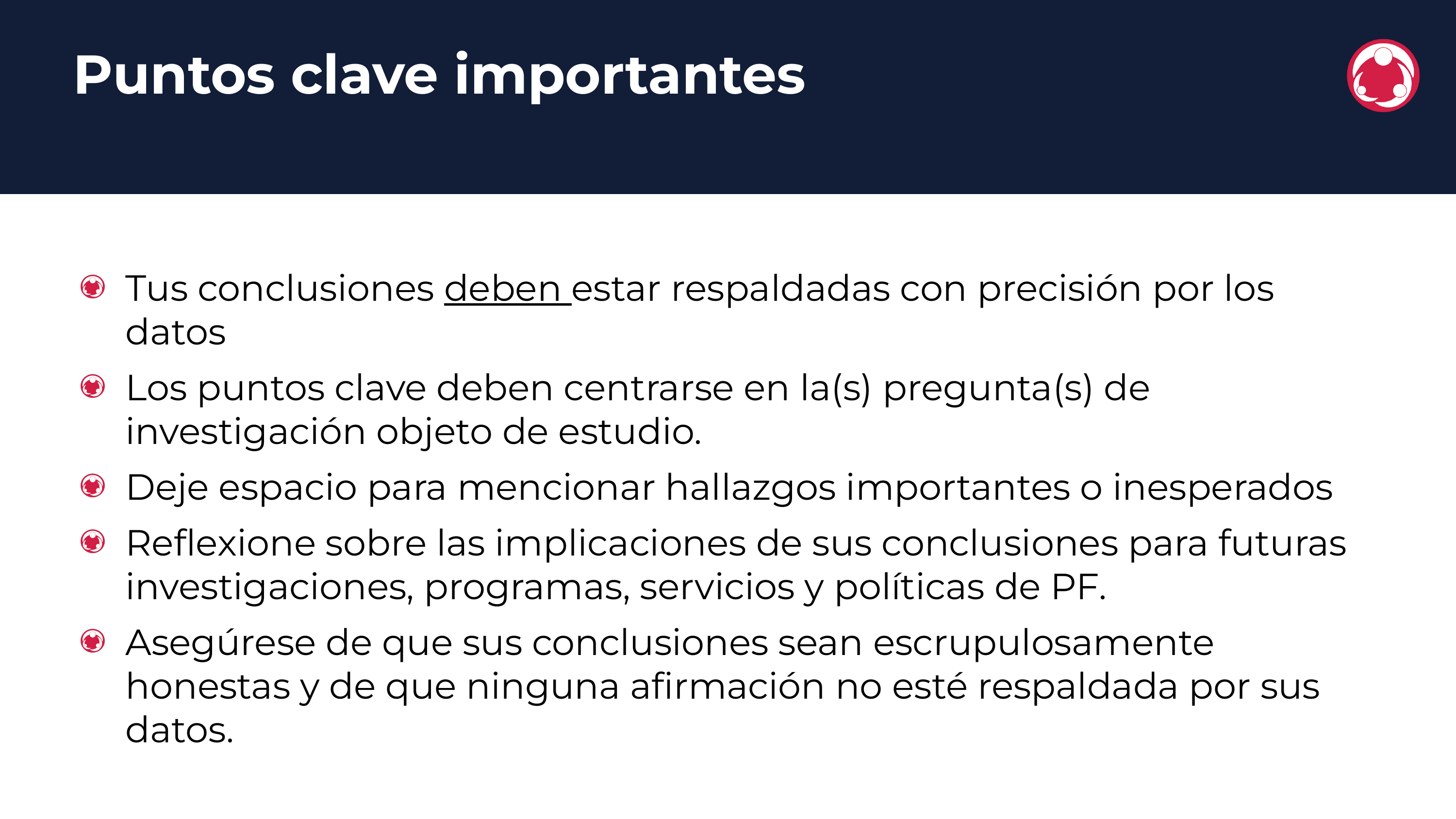

Puntos clave importantes

Tus conclusiones deben estar respaldadas con precisión por los datos
Los puntos clave deben centrarse en la(s) pregunta(s) de investigación objeto de estudio.
Deje espacio para mencionar hallazgos importantes o inesperados
Reflexione sobre las implicaciones de sus conclusiones para futuras investigaciones, programas, servicios y políticas de PF.
Asegúrese de que sus conclusiones sean escrupulosamente honestas y de que ninguna afirmación no esté respaldada por sus datos.